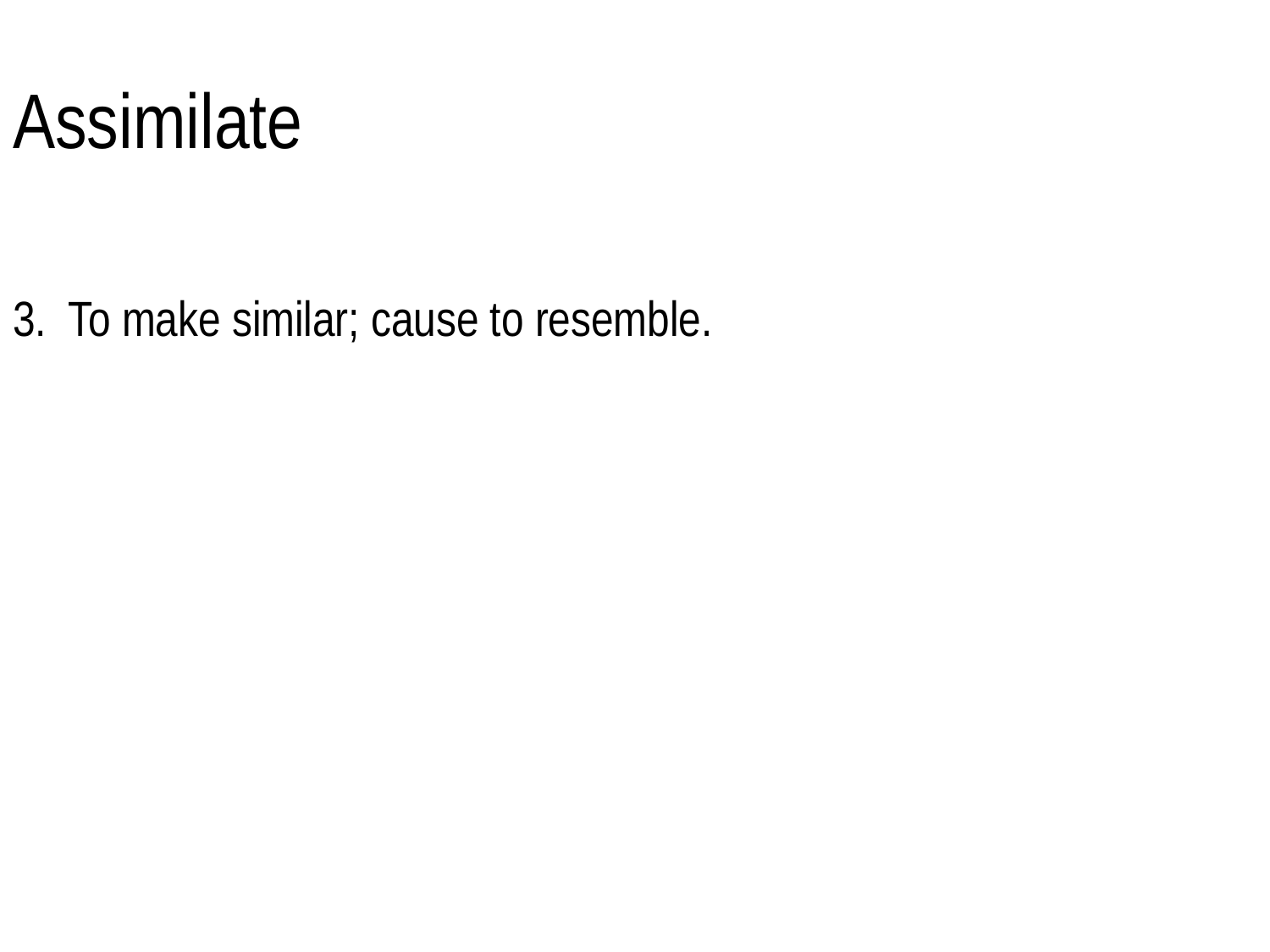

# Assimilate
3.  To make similar; cause to resemble.